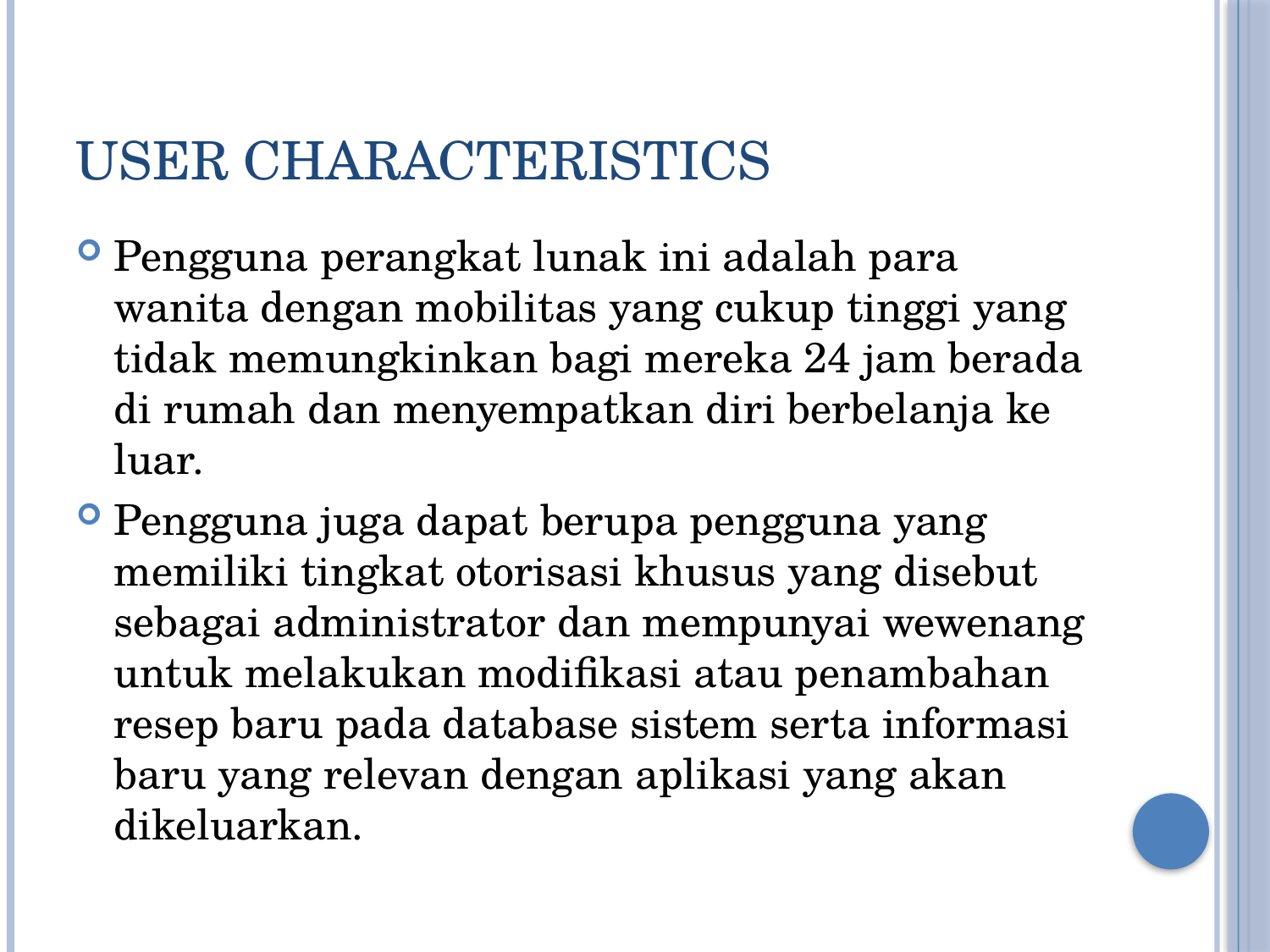

# User characteristics
Pengguna perangkat lunak ini adalah para wanita dengan mobilitas yang cukup tinggi yang tidak memungkinkan bagi mereka 24 jam berada di rumah dan menyempatkan diri berbelanja ke luar.
Pengguna juga dapat berupa pengguna yang memiliki tingkat otorisasi khusus yang disebut sebagai administrator dan mempunyai wewenang untuk melakukan modifikasi atau penambahan resep baru pada database sistem serta informasi baru yang relevan dengan aplikasi yang akan dikeluarkan.